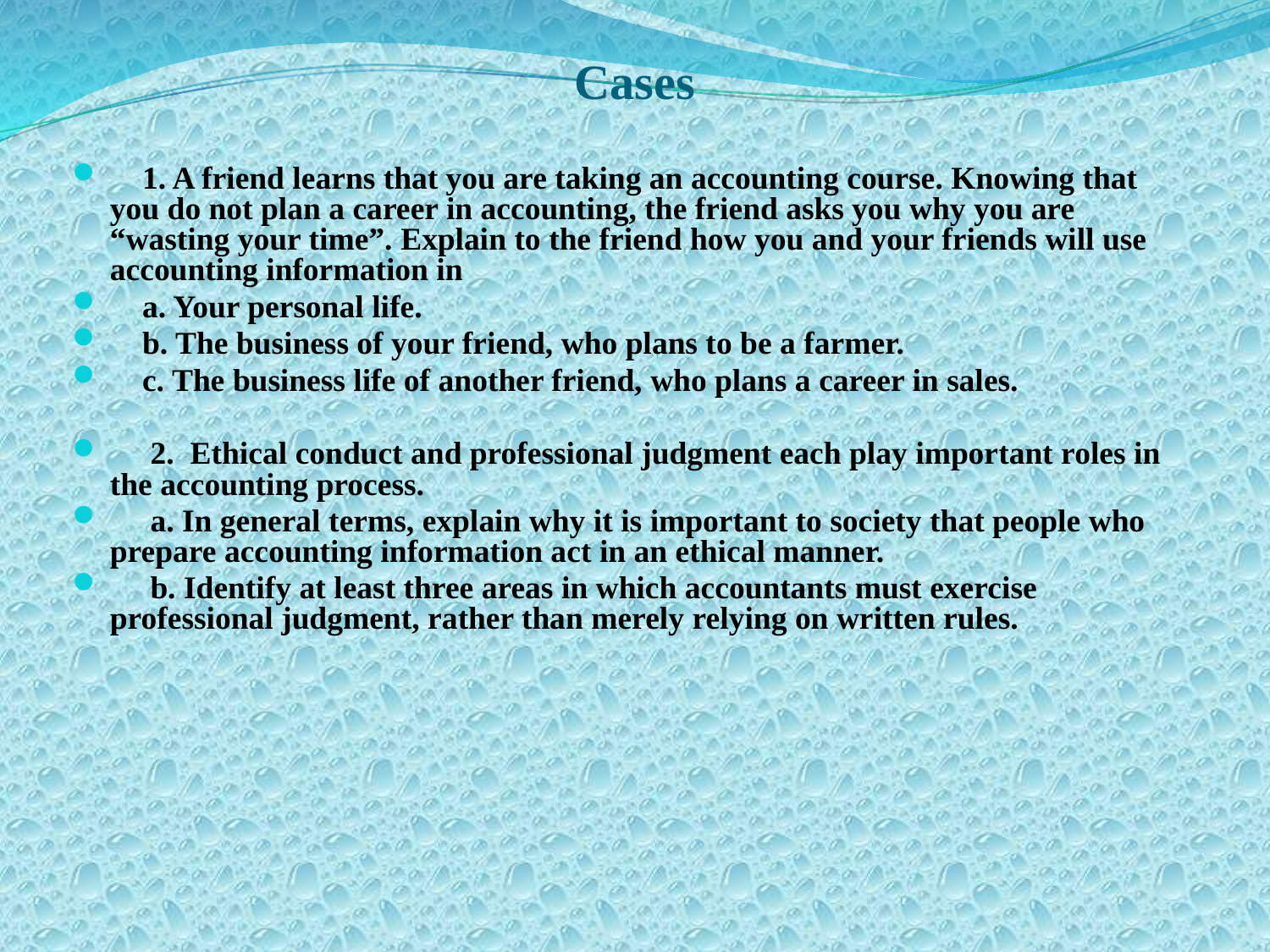

# Cases
    1. A friend learns that you are taking an accounting course. Knowing that you do not plan a career in accounting, the friend asks you why you are “wasting your time”. Explain to the friend how you and your friends will use accounting information in
    a. Your personal life.
    b. The business of your friend, who plans to be a farmer.
    c. The business life of another friend, who plans a career in sales.

     2.  Ethical conduct and professional judgment each play important roles in the accounting process.
     a. In general terms, explain why it is important to society that people who prepare accounting information act in an ethical manner.
     b. Identify at least three areas in which accountants must exercise professional judgment, rather than merely relying on written rules.